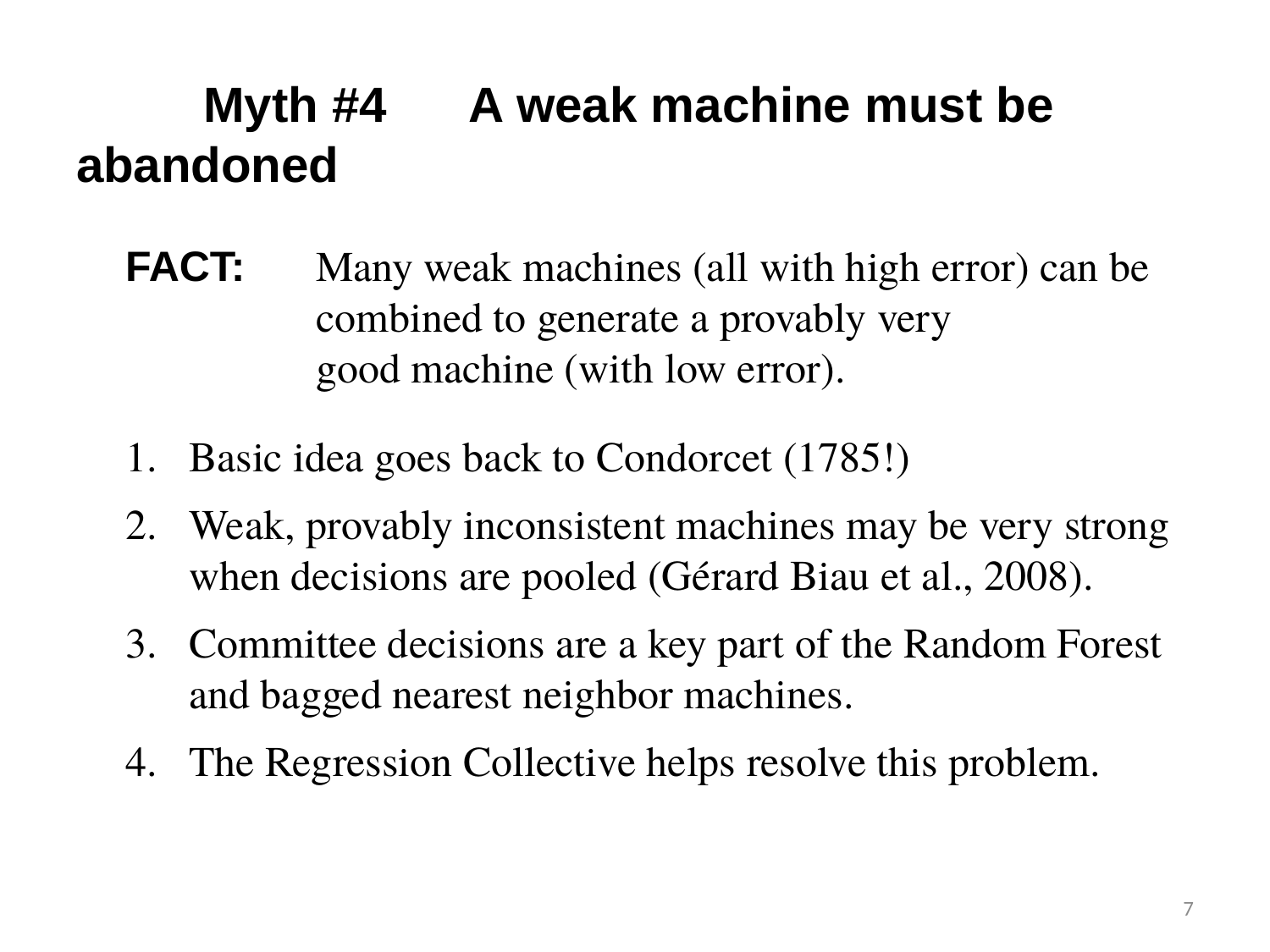

# Myth #4	 A weak machine must be abandoned
FACT:	Many weak machines (all with high error) can be 	combined to generate a provably very
		good machine (with low error).

Basic idea goes back to Condorcet (1785!)

Weak, provably inconsistent machines may be very strong when decisions are pooled (Gérard Biau et al., 2008).

Committee decisions are a key part of the Random Forest and bagged nearest neighbor machines.

The Regression Collective helps resolve this problem.
7